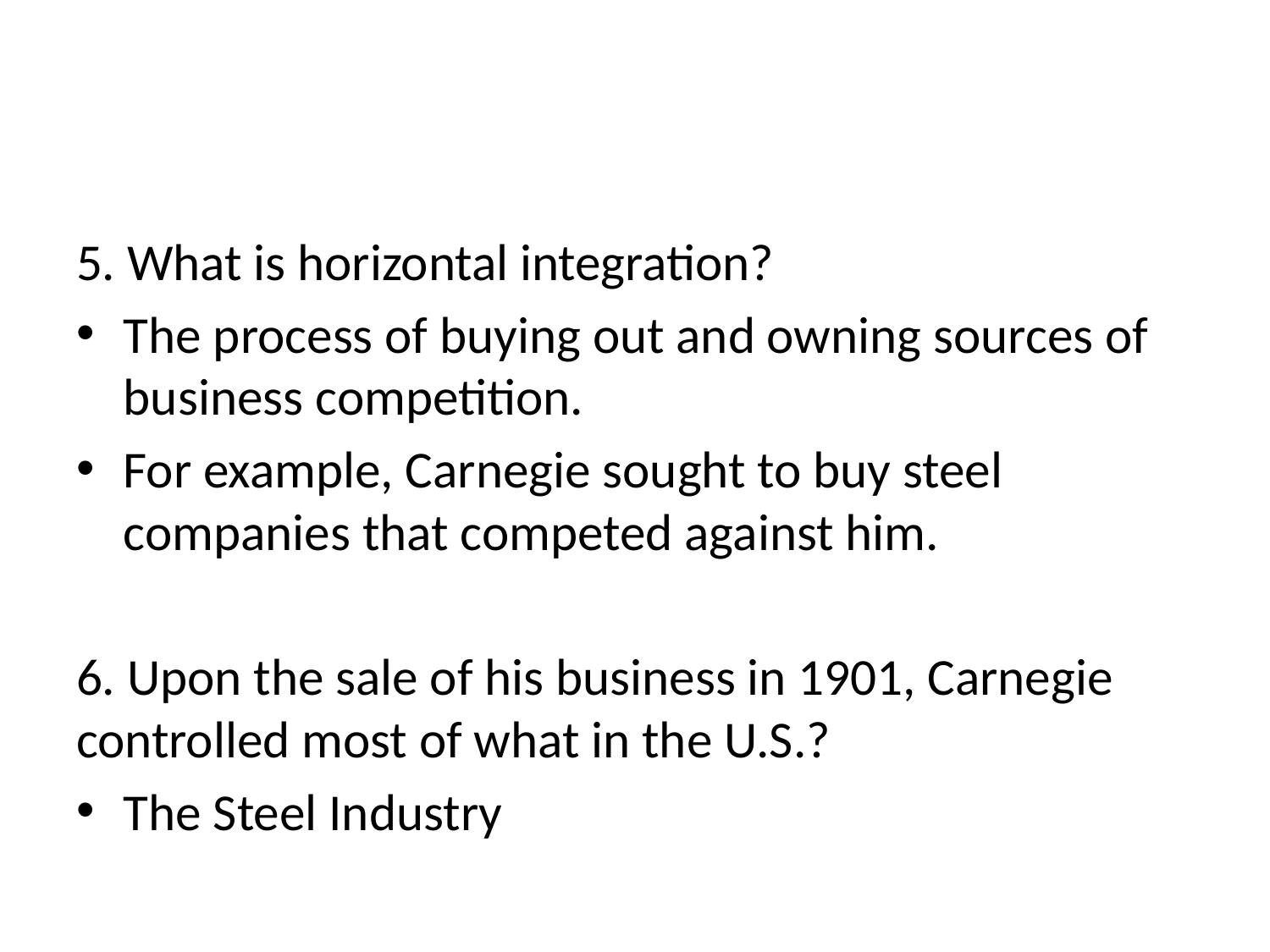

#
5. What is horizontal integration?
The process of buying out and owning sources of business competition.
For example, Carnegie sought to buy steel companies that competed against him.

6. Upon the sale of his business in 1901, Carnegie controlled most of what in the U.S.?
The Steel Industry